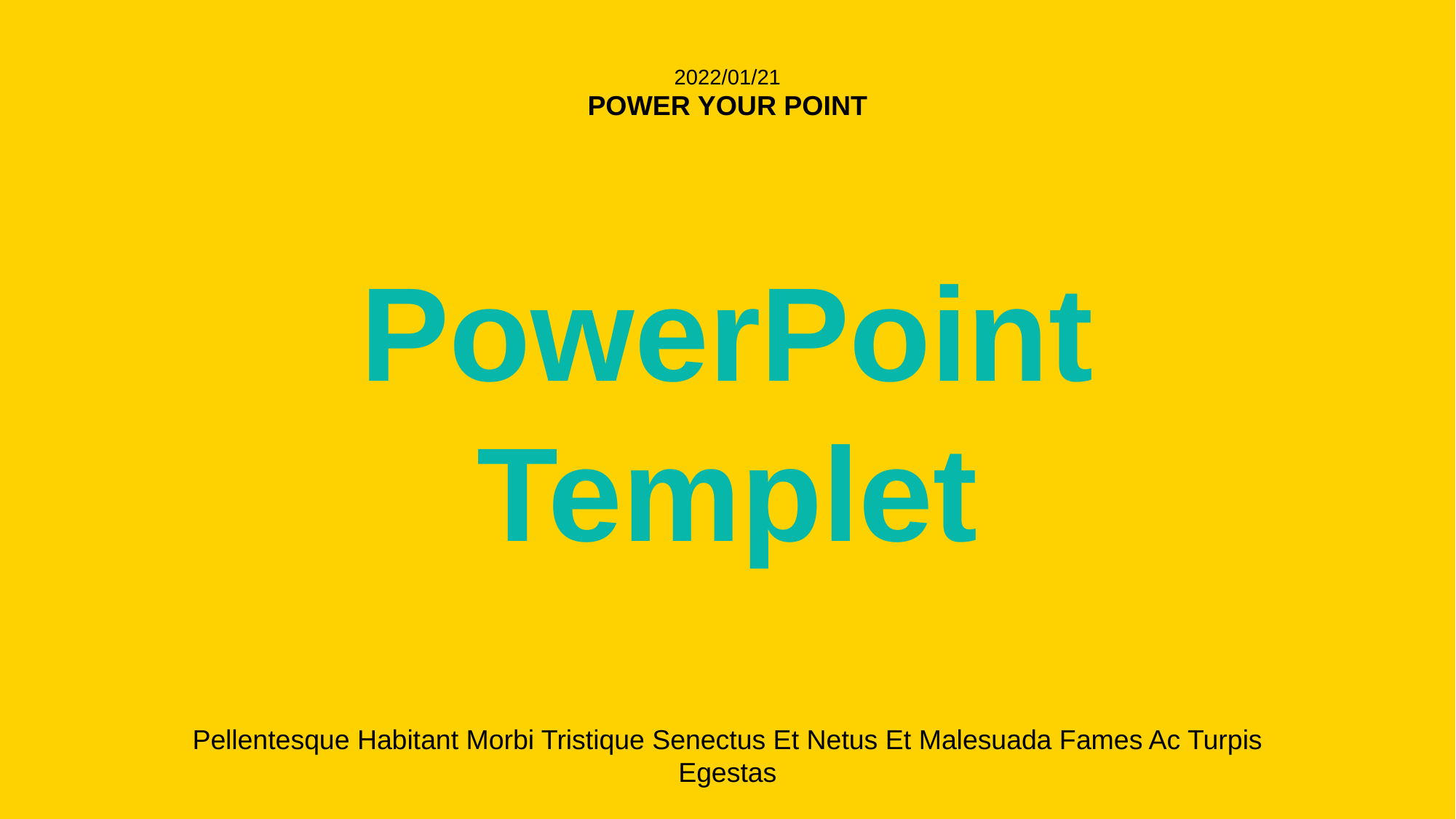

2022/01/21
POWER YOUR POINT
PowerPoint Templet
Pellentesque Habitant Morbi Tristique Senectus Et Netus Et Malesuada Fames Ac Turpis Egestas